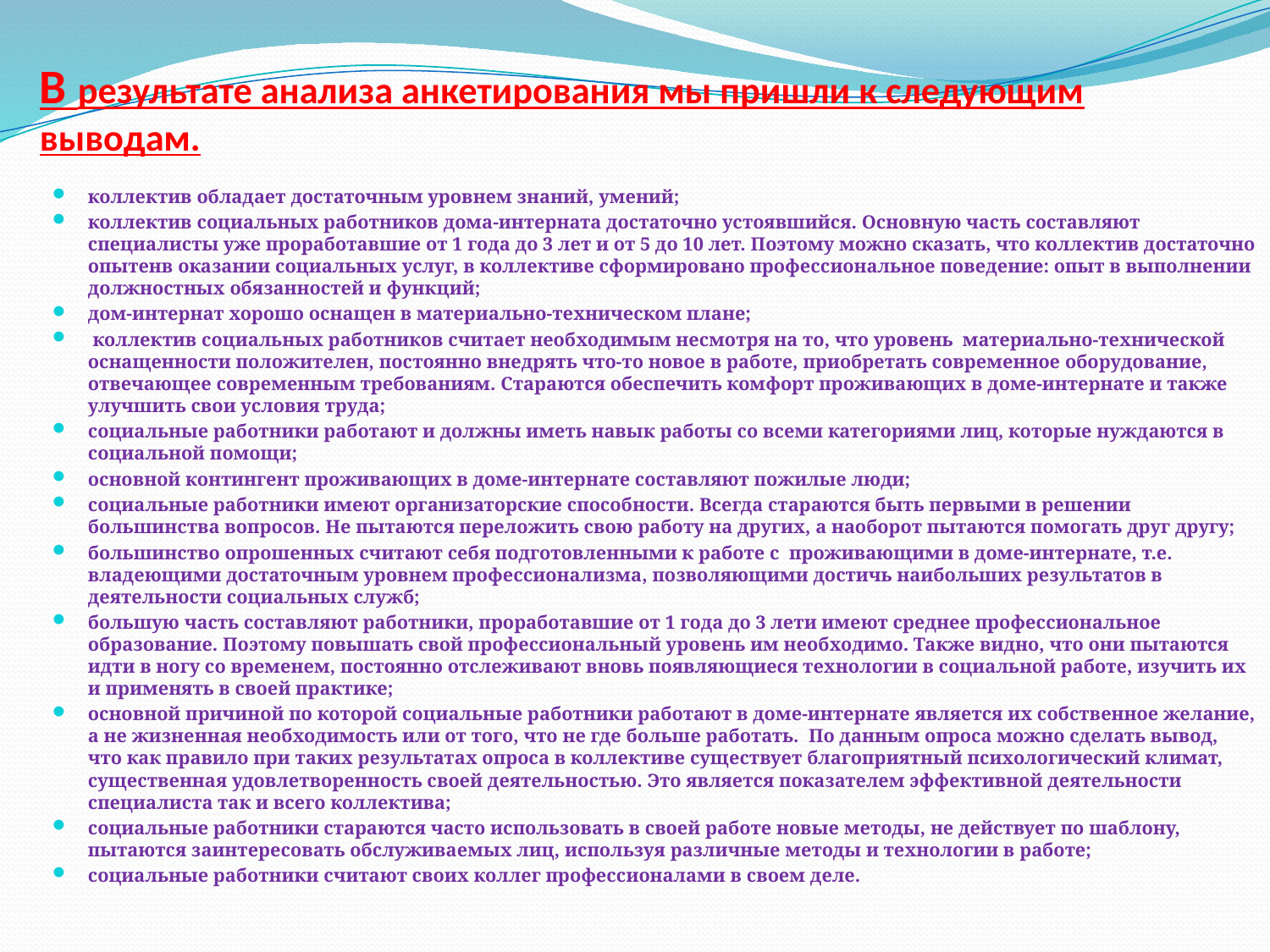

# В результате анализа анкетирования мы пришли к следующим выводам.
коллектив обладает достаточным уровнем знаний, умений;
коллектив социальных работников дома-интерната достаточно устоявшийся. Основную часть составляют специалисты уже проработавшие от 1 года до 3 лет и от 5 до 10 лет. Поэтому можно сказать, что коллектив достаточно опытенв оказании социальных услуг, в коллективе сформировано профессиональное поведение: опыт в выполнении должностных обязанностей и функций;
дом-интернат хорошо оснащен в материально-техническом плане;
 коллектив социальных работников считает необходимым несмотря на то, что уровень  материально-технической оснащенности положителен, постоянно внедрять что-то новое в работе, приобретать современное оборудование, отвечающее современным требованиям. Стараются обеспечить комфорт проживающих в доме-интернате и также улучшить свои условия труда;
социальные работники работают и должны иметь навык работы со всеми категориями лиц, которые нуждаются в социальной помощи;
основной контингент проживающих в доме-интернате составляют пожилые люди;
социальные работники имеют организаторские способности. Всегда стараются быть первыми в решении большинства вопросов. Не пытаются переложить свою работу на других, а наоборот пытаются помогать друг другу;
большинство опрошенных считают себя подготовленными к работе с  проживающими в доме-интернате, т.е. владеющими достаточным уровнем профессионализма, позволяющими достичь наибольших результатов в деятельности социальных служб;
большую часть составляют работники, проработавшие от 1 года до 3 лети имеют среднее профессиональное образование. Поэтому повышать свой профессиональный уровень им необходимо. Также видно, что они пытаются идти в ногу со временем, постоянно отслеживают вновь появляющиеся технологии в социальной работе, изучить их и применять в своей практике;
основной причиной по которой социальные работники работают в доме-интернате является их собственное желание, а не жизненная необходимость или от того, что не где больше работать.  По данным опроса можно сделать вывод, что как правило при таких результатах опроса в коллективе существует благоприятный психологический климат, существенная удовлетворенность своей деятельностью. Это является показателем эффективной деятельности специалиста так и всего коллектива;
социальные работники стараются часто использовать в своей работе новые методы, не действует по шаблону, пытаются заинтересовать обслуживаемых лиц, используя различные методы и технологии в работе;
социальные работники считают своих коллег профессионалами в своем деле.